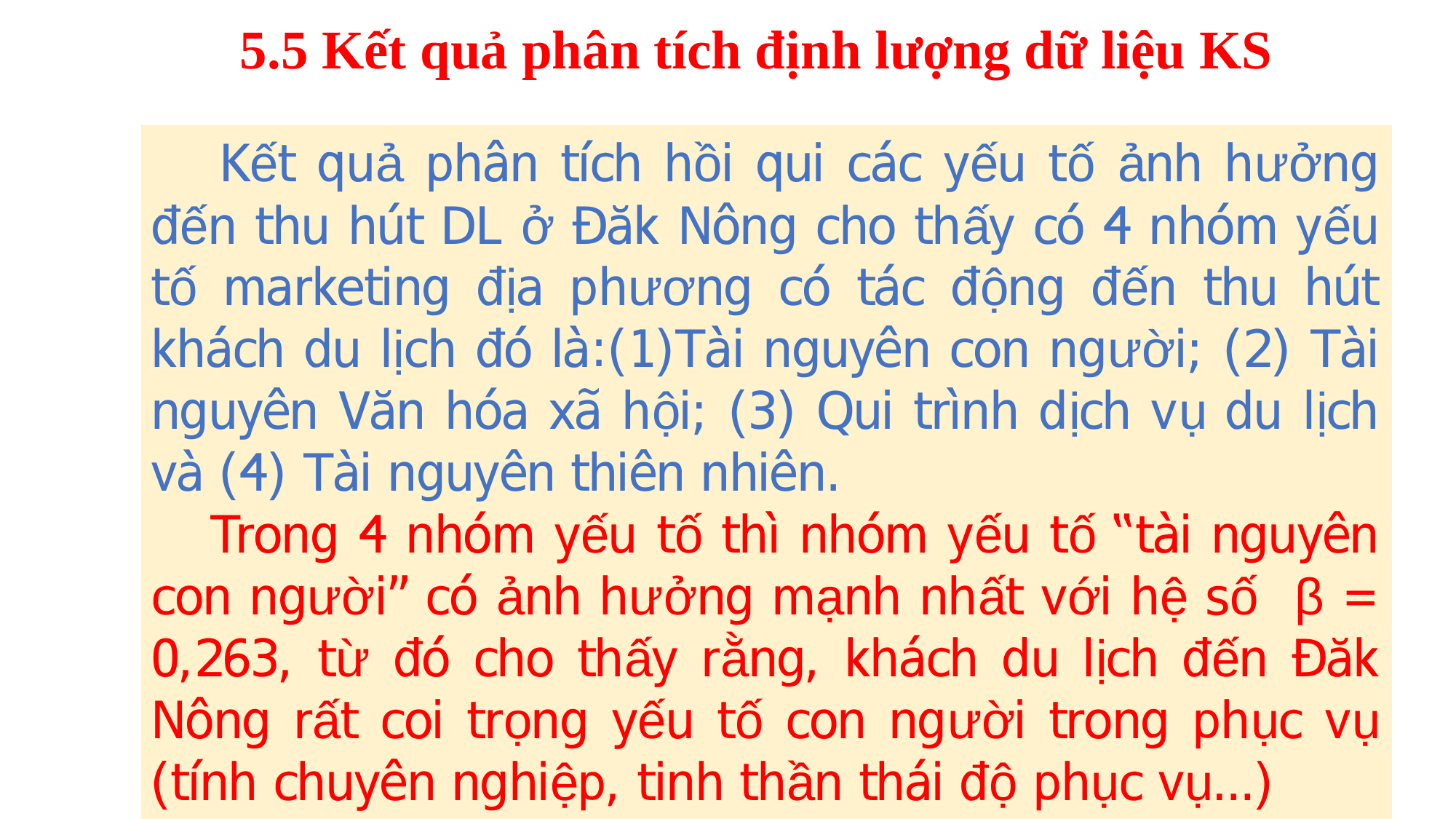

# 5.5 Kết quả phân tích định lượng dữ liệu KS
    Kết quả phân tích hồi qui các yếu tố ảnh hưởng đến thu hút DL ở Đăk Nông cho thấy có 4 nhóm yếu tố marketing địa phương có tác động đến thu hút khách du lịch đó là:(1)Tài nguyên con người; (2) Tài nguyên Văn hóa xã hội; (3) Qui trình dịch vụ du lịch và (4) Tài nguyên thiên nhiên.
   Trong 4 nhóm yếu tố thì nhóm yếu tố “tài nguyên con người” có ảnh hưởng mạnh nhất với hệ số  β = 0,263, từ đó cho thấy rằng, khách du lịch đến Đăk Nông rất coi trọng yếu tố con người trong phục vụ (tính chuyên nghiệp, tinh thần thái độ phục vụ…)

%